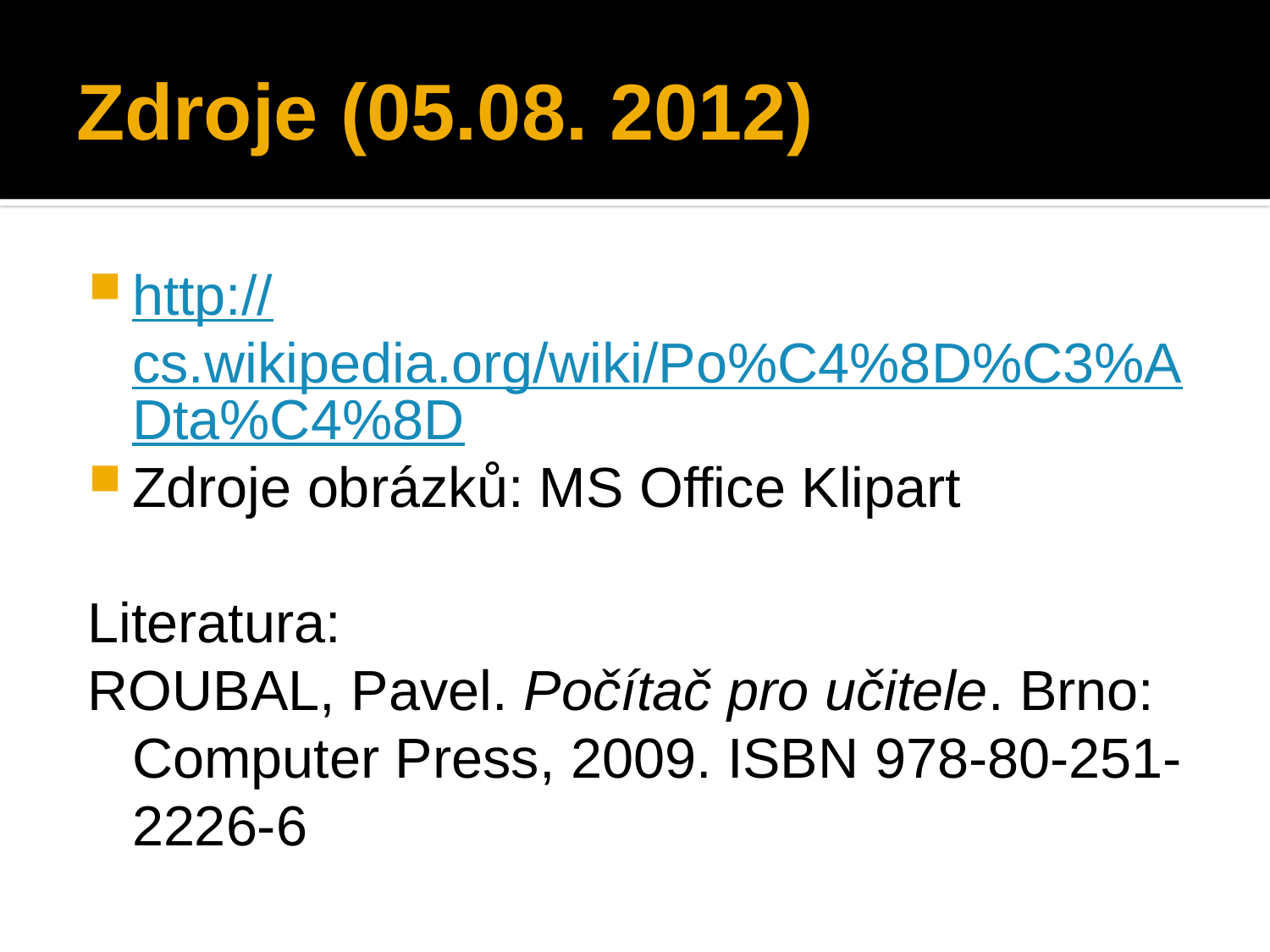

# Zdroje (05.08. 2012)
http://cs.wikipedia.org/wiki/Po%C4%8D%C3%ADta%C4%8D
Zdroje obrázků: MS Office Klipart

Literatura:
ROUBAL, Pavel. Počítač pro učitele. Brno: Computer Press, 2009. ISBN 978-80-251-2226-6